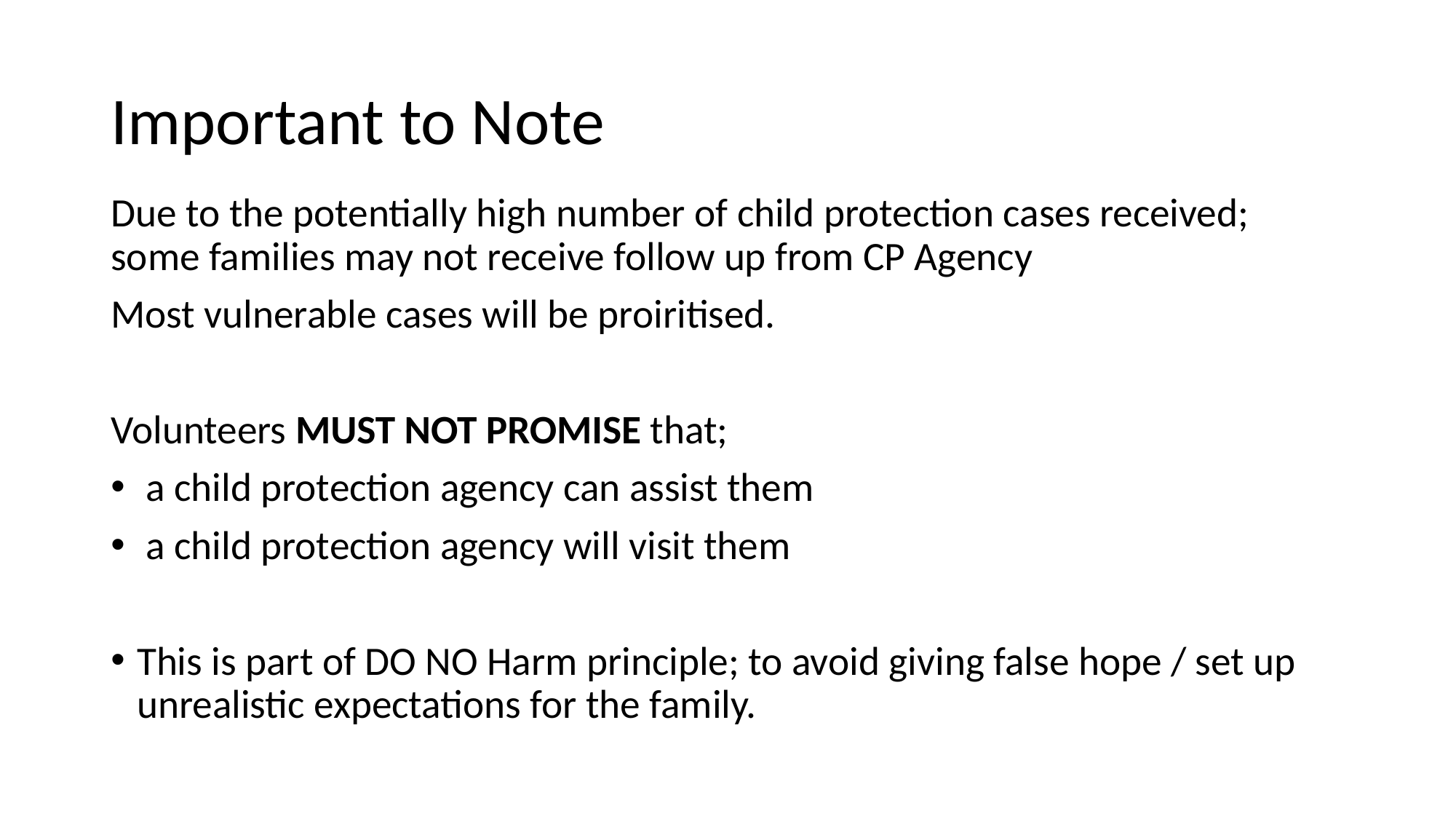

# Important to Note
Due to the potentially high number of child protection cases received; some families may not receive follow up from CP Agency
Most vulnerable cases will be proiritised.

Volunteers MUST NOT PROMISE that;
 a child protection agency can assist them
 a child protection agency will visit them

This is part of DO NO Harm principle; to avoid giving false hope / set up unrealistic expectations for the family.